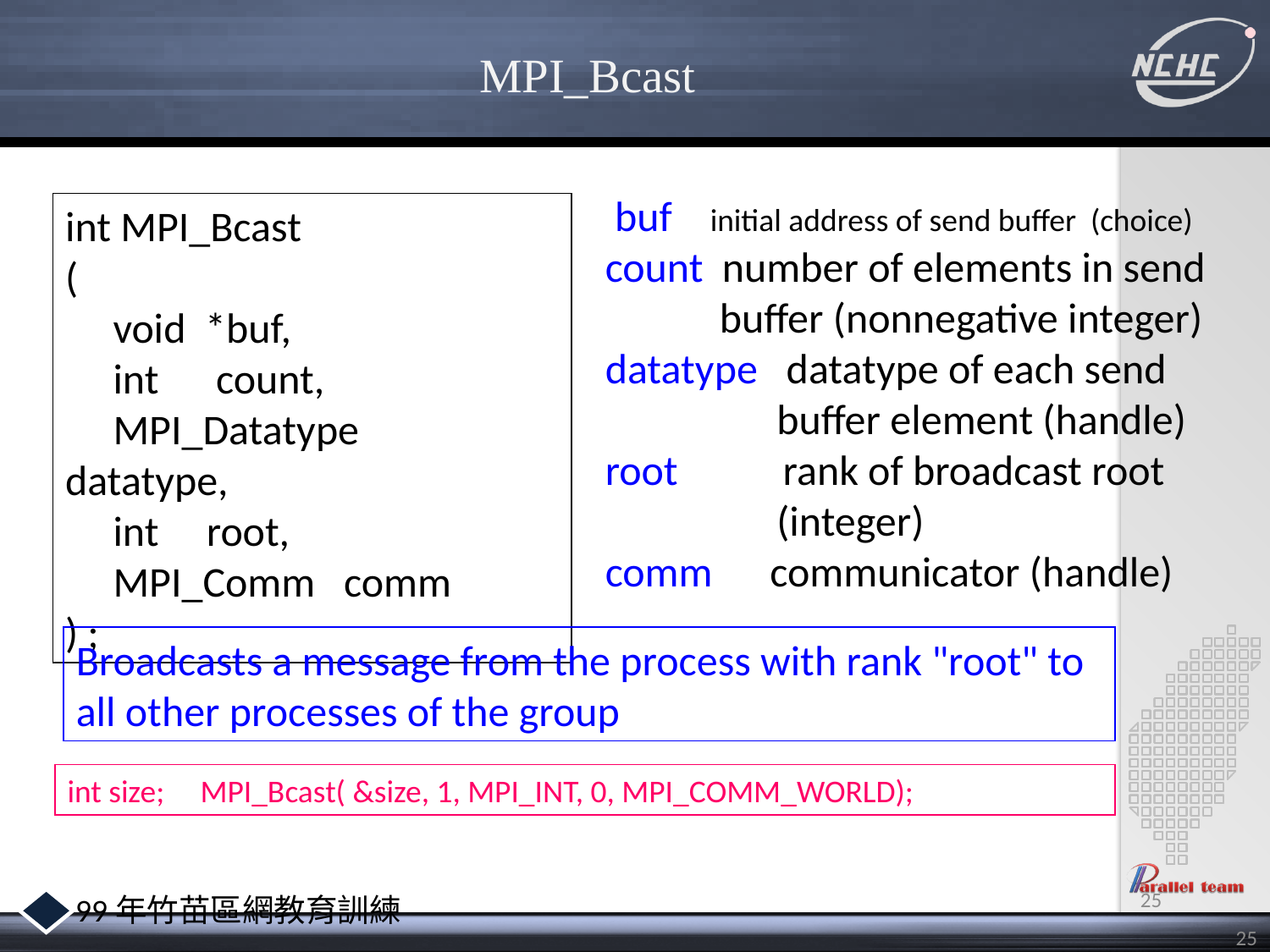

# MPI_Bcast

 buf    initial address of send buffer  (choice)
count  number of elements in send
            buffer (nonnegative integer)
datatype   datatype of each send
                  buffer element (handle)
root           rank of broadcast root
                  (integer)
comm      communicator (handle)
int MPI_Bcast
(
     void  *buf,
     int      count,
     MPI_Datatype    datatype,
     int     root,
     MPI_Comm   comm
) ;
Broadcasts a message from the process with rank "root" to all other processes of the group
int size;     MPI_Bcast( &size, 1, MPI_INT, 0, MPI_COMM_WORLD);
25
25